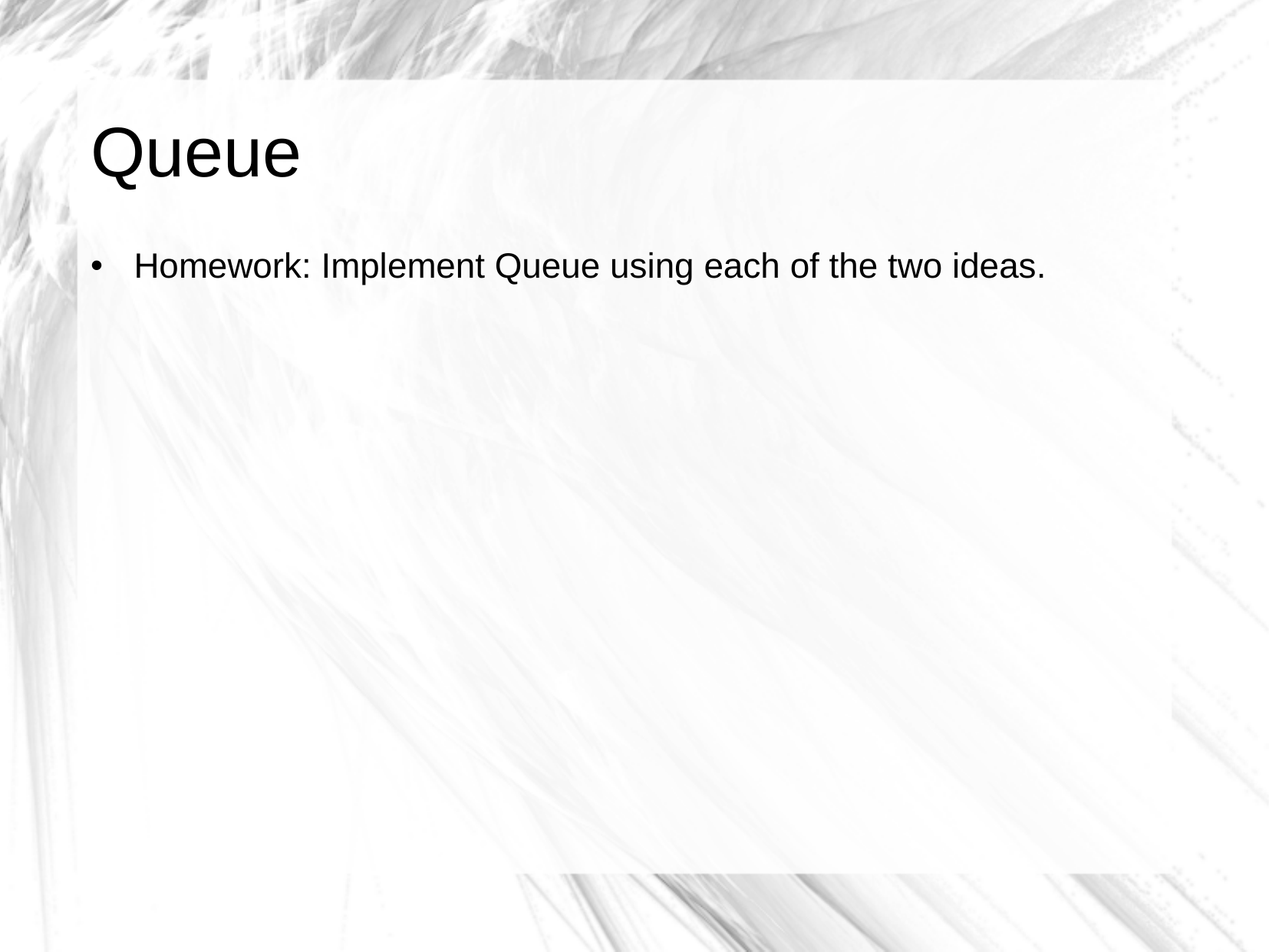

# Queue
Homework: Implement Queue using each of the two ideas.